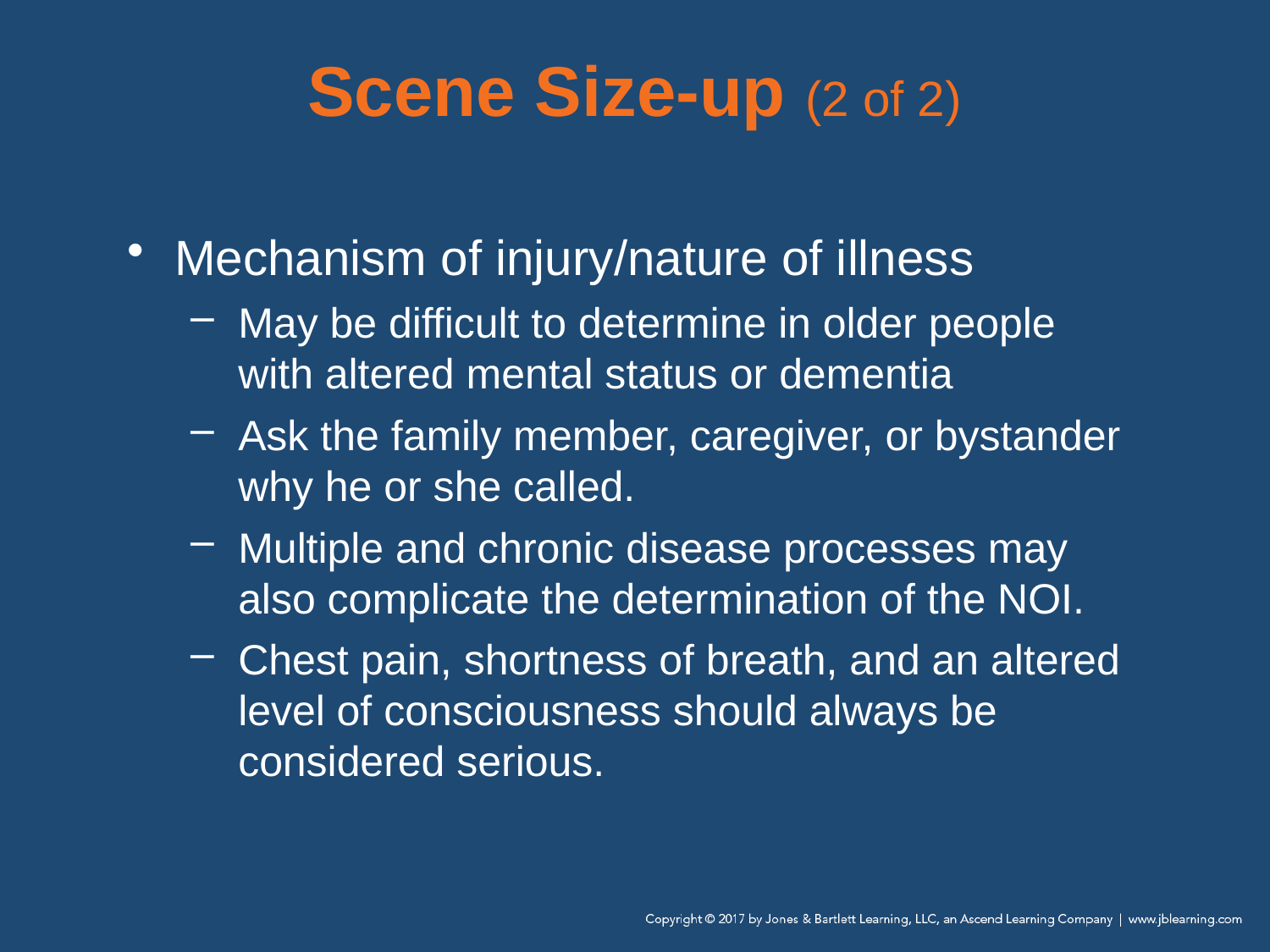

# Scene Size-up (2 of 2)
Mechanism of injury/nature of illness
May be difficult to determine in older people with altered mental status or dementia
Ask the family member, caregiver, or bystander why he or she called.
Multiple and chronic disease processes may also complicate the determination of the NOI.
Chest pain, shortness of breath, and an altered level of consciousness should always be considered serious.